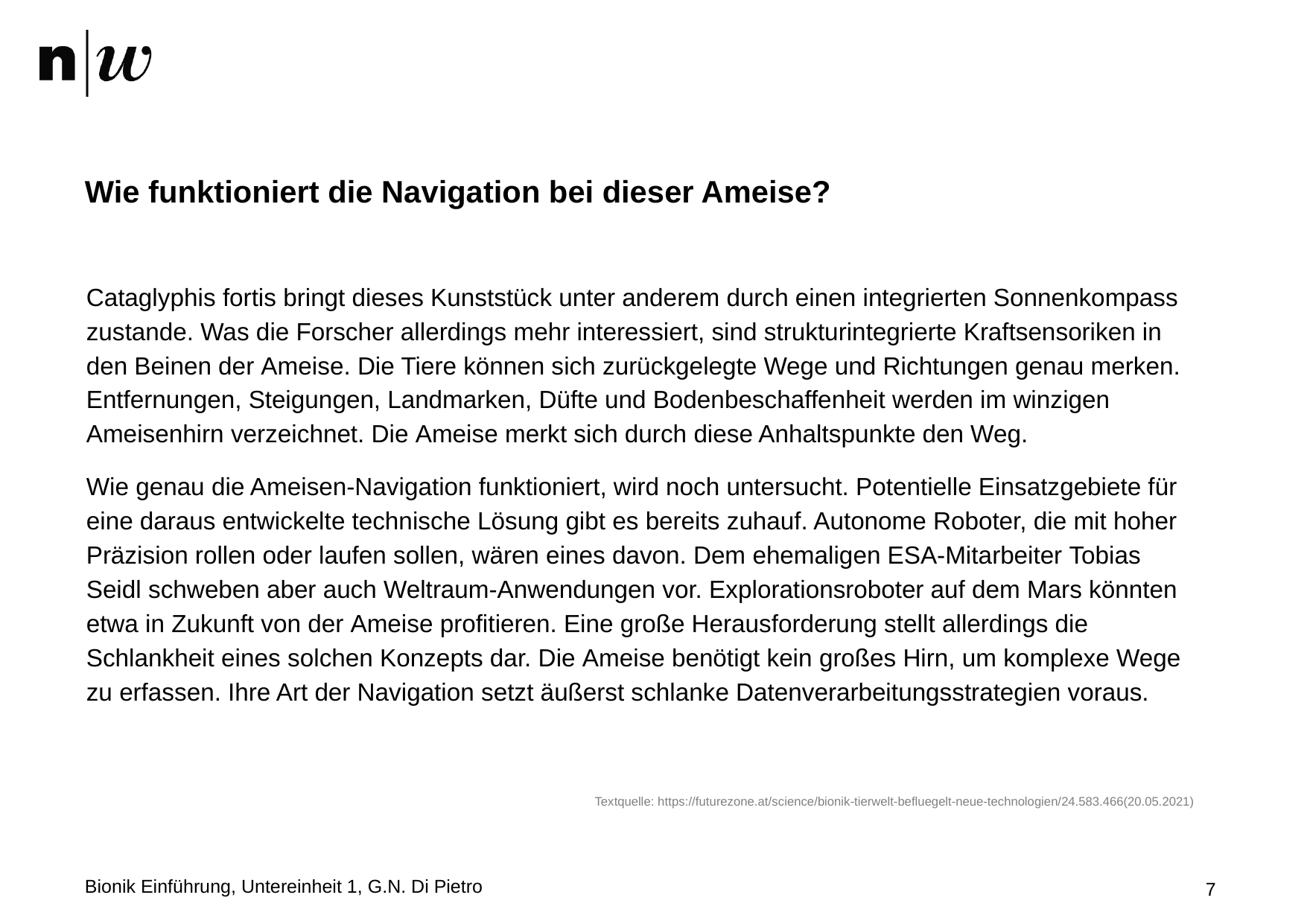

# Wie funktioniert die Navigation bei dieser Ameise?
Cataglyphis fortis bringt dieses Kunststück unter anderem durch einen integrierten Sonnenkompass zustande. Was die Forscher allerdings mehr interessiert, sind strukturintegrierte Kraftsensoriken in den Beinen der Ameise. Die Tiere können sich zurückgelegte Wege und Richtungen genau merken. Entfernungen, Steigungen, Landmarken, Düfte und Bodenbeschaffenheit werden im winzigen Ameisenhirn verzeichnet. Die Ameise merkt sich durch diese Anhaltspunkte den Weg.
Wie genau die Ameisen-Navigation funktioniert, wird noch untersucht. Potentielle Einsatzgebiete für eine daraus entwickelte technische Lösung gibt es bereits zuhauf. Autonome Roboter, die mit hoher Präzision rollen oder laufen sollen, wären eines davon. Dem ehemaligen ESA-Mitarbeiter Tobias Seidl schweben aber auch Weltraum-Anwendungen vor. Explorationsroboter auf dem Mars könnten etwa in Zukunft von der Ameise profitieren. Eine große Herausforderung stellt allerdings die Schlankheit eines solchen Konzepts dar. Die Ameise benötigt kein großes Hirn, um komplexe Wege zu erfassen. Ihre Art der Navigation setzt äußerst schlanke Datenverarbeitungsstrategien voraus.

Textquelle: https://futurezone.at/science/bionik-tierwelt-befluegelt-neue-technologien/24.583.466(20.05.2021)
Bionik Einführung, Untereinheit 1, G.N. Di Pietro
7